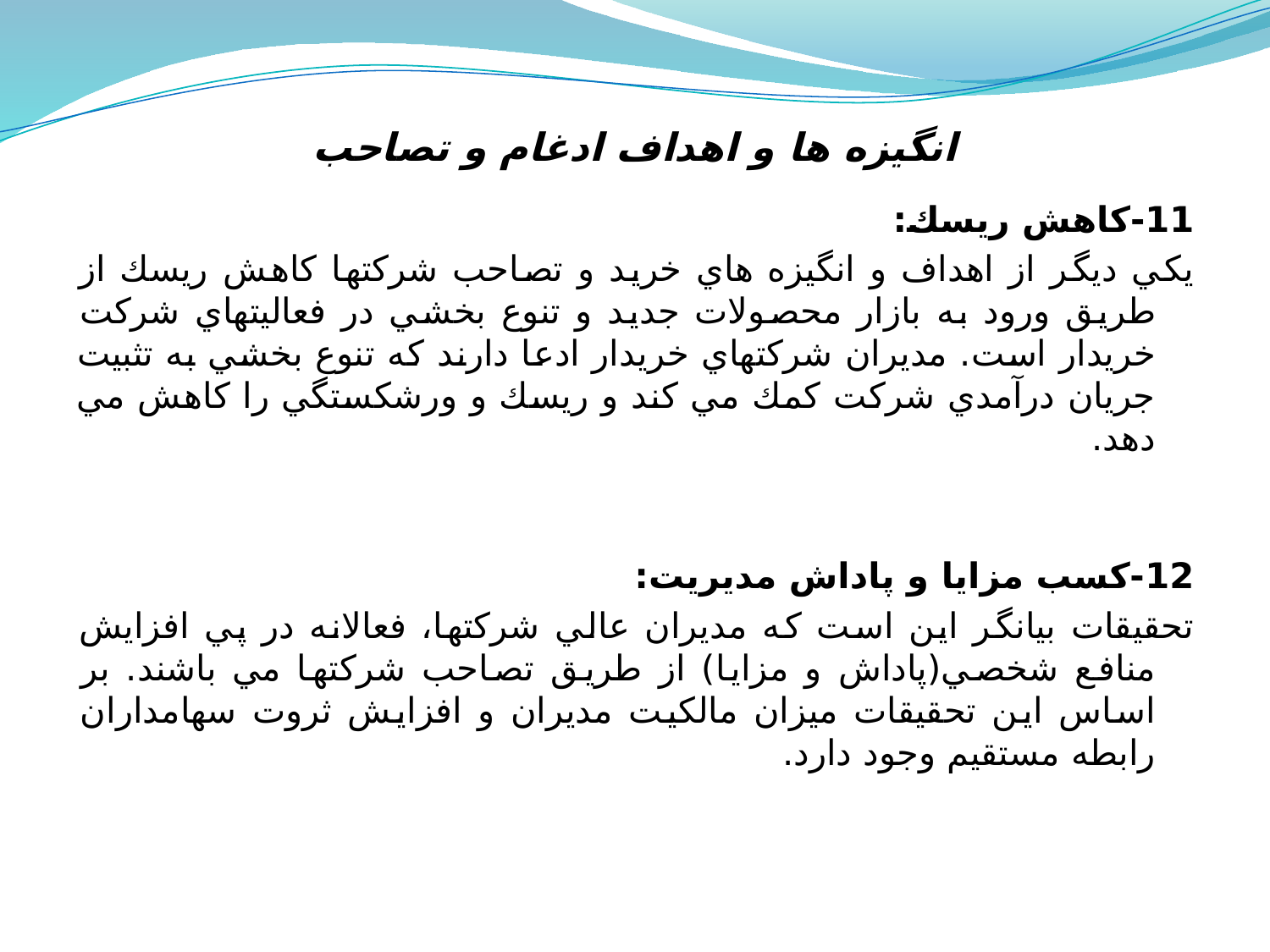

# انگیزه ها و اهداف ادغام و تصاحب
11-كاهش ريسك:
يكي ديگر از اهداف و انگيزه هاي خريد و تصاحب شركتها كاهش ريسك از طريق ورود به بازار محصولات جديد و تنوع بخشي در فعاليتهاي شركت خريدار است. مديران شركتهاي خريدار ادعا دارند كه تنوع بخشي به تثبيت جريان درآمدي شركت كمك مي كند و ريسك و ورشكستگي را كاهش مي دهد.

12-كسب مزايا و پاداش مديريت:
تحقيقات بيانگر اين است كه مديران عالي شركتها، فعالانه در پي افزايش منافع شخصي(پاداش و مزايا) از طريق تصاحب شركتها مي باشند. بر اساس اين تحقيقات ميزان مالكيت مديران و افزايش ثروت سهامداران رابطه مستقيم وجود دارد.